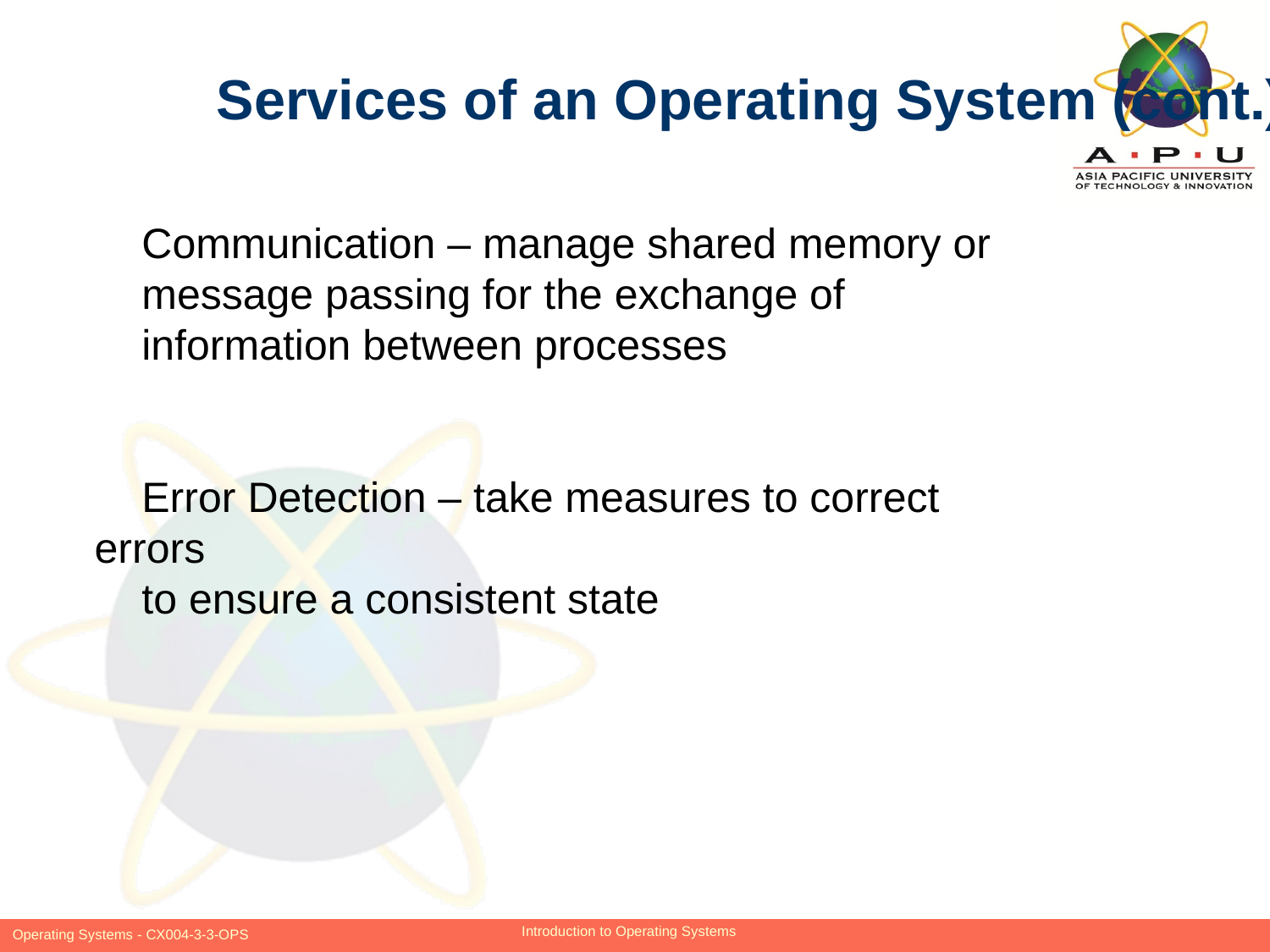

Services of an Operating System (cont.)
    Communication – manage shared memory or
    message passing for the exchange of
    information between processes

    Error Detection – take measures to correct errors
    to ensure a consistent state

Slide 8 of 23